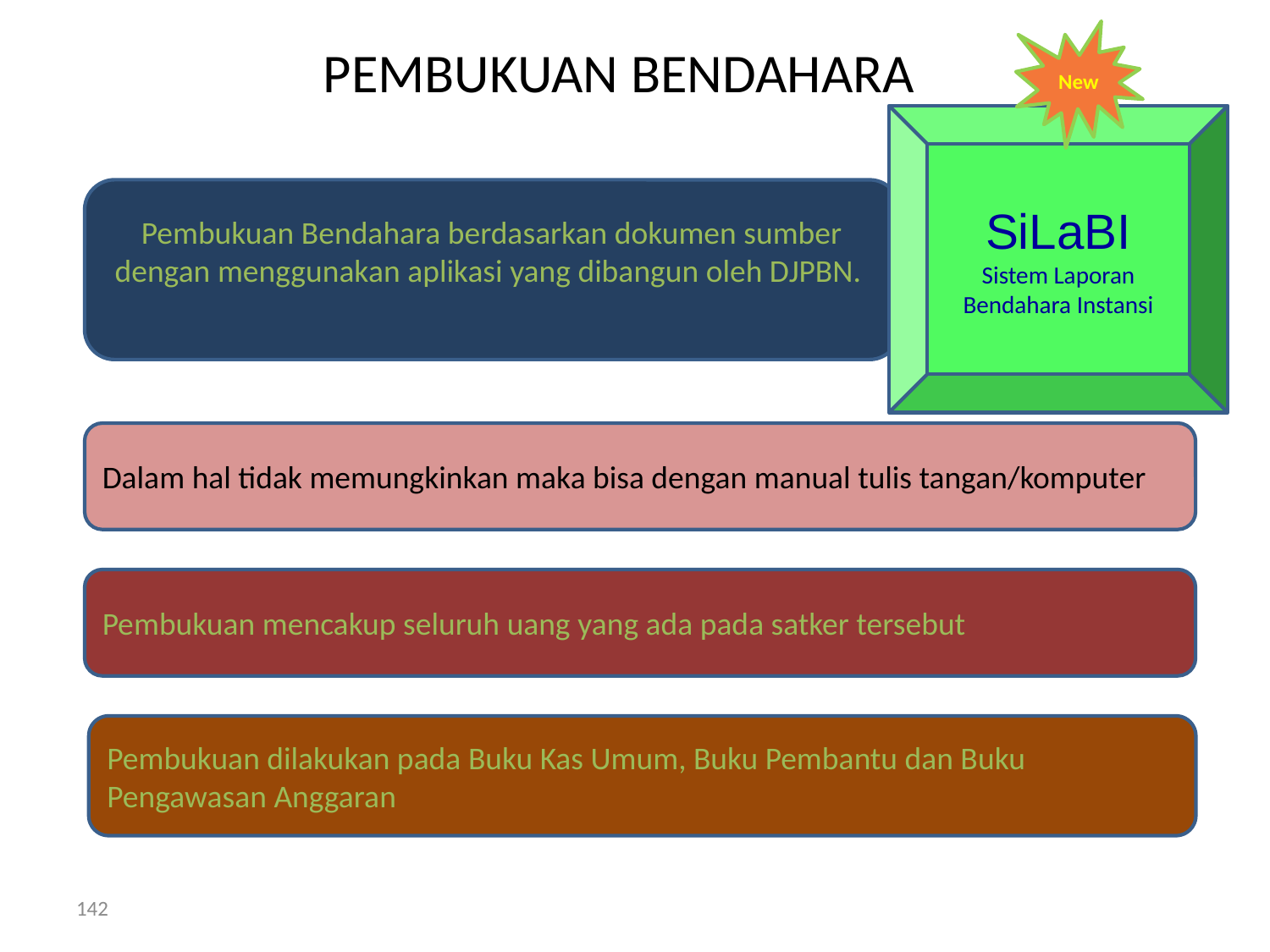

New
PEMBUKUAN BENDAHARA
SiLaBI
Sistem Laporan Bendahara Instansi
Pembukuan Bendahara berdasarkan dokumen sumber dengan menggunakan aplikasi yang dibangun oleh DJPBN.

Dalam hal tidak memungkinkan maka bisa dengan manual tulis tangan/komputer
Pembukuan mencakup seluruh uang yang ada pada satker tersebut
Pembukuan dilakukan pada Buku Kas Umum, Buku Pembantu dan Buku Pengawasan Anggaran
142